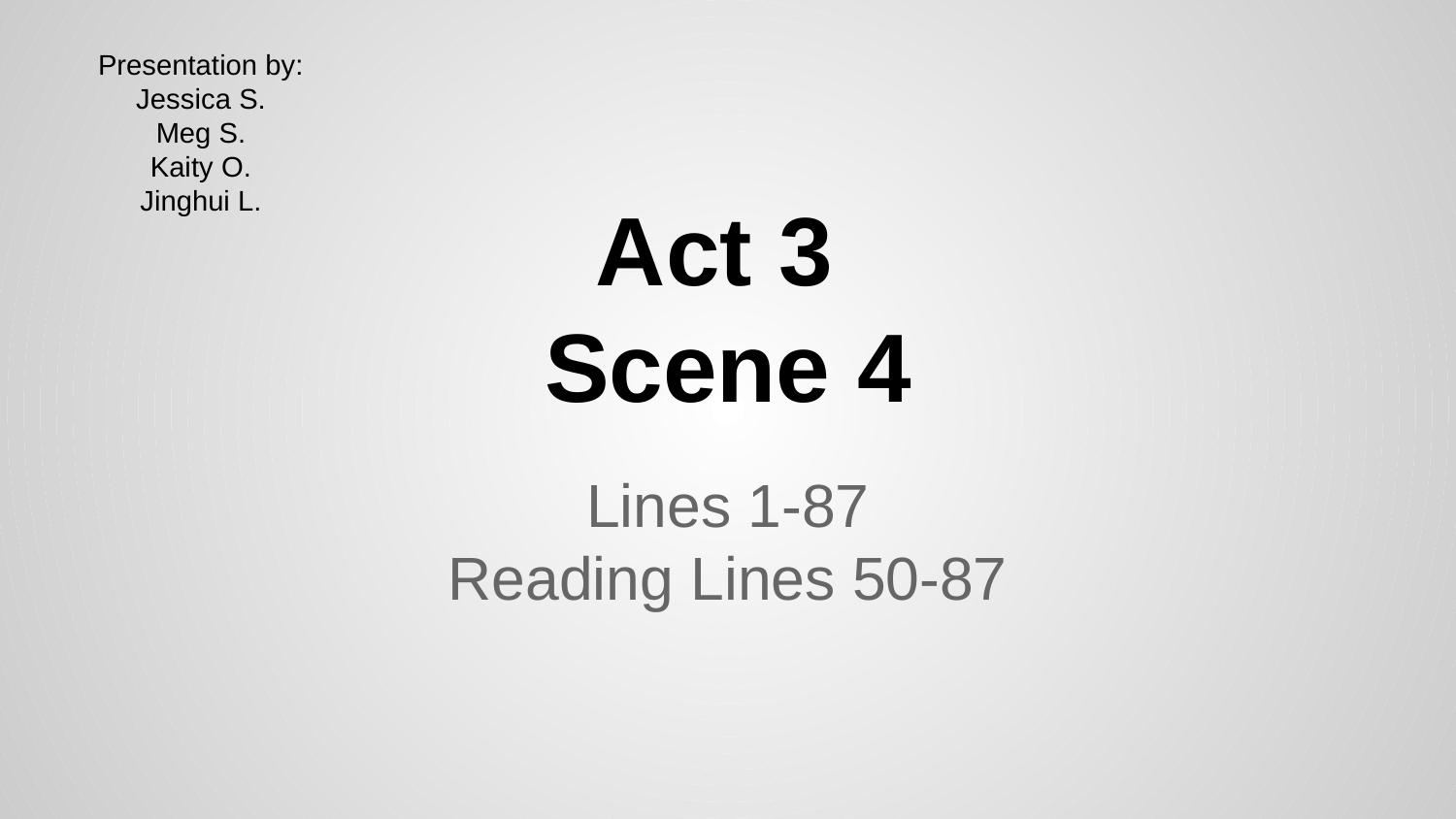

Presentation by:
Jessica S.
Meg S.
Kaity O.
Jinghui L.
# Act 3
Scene 4
Lines 1-87
Reading Lines 50-87